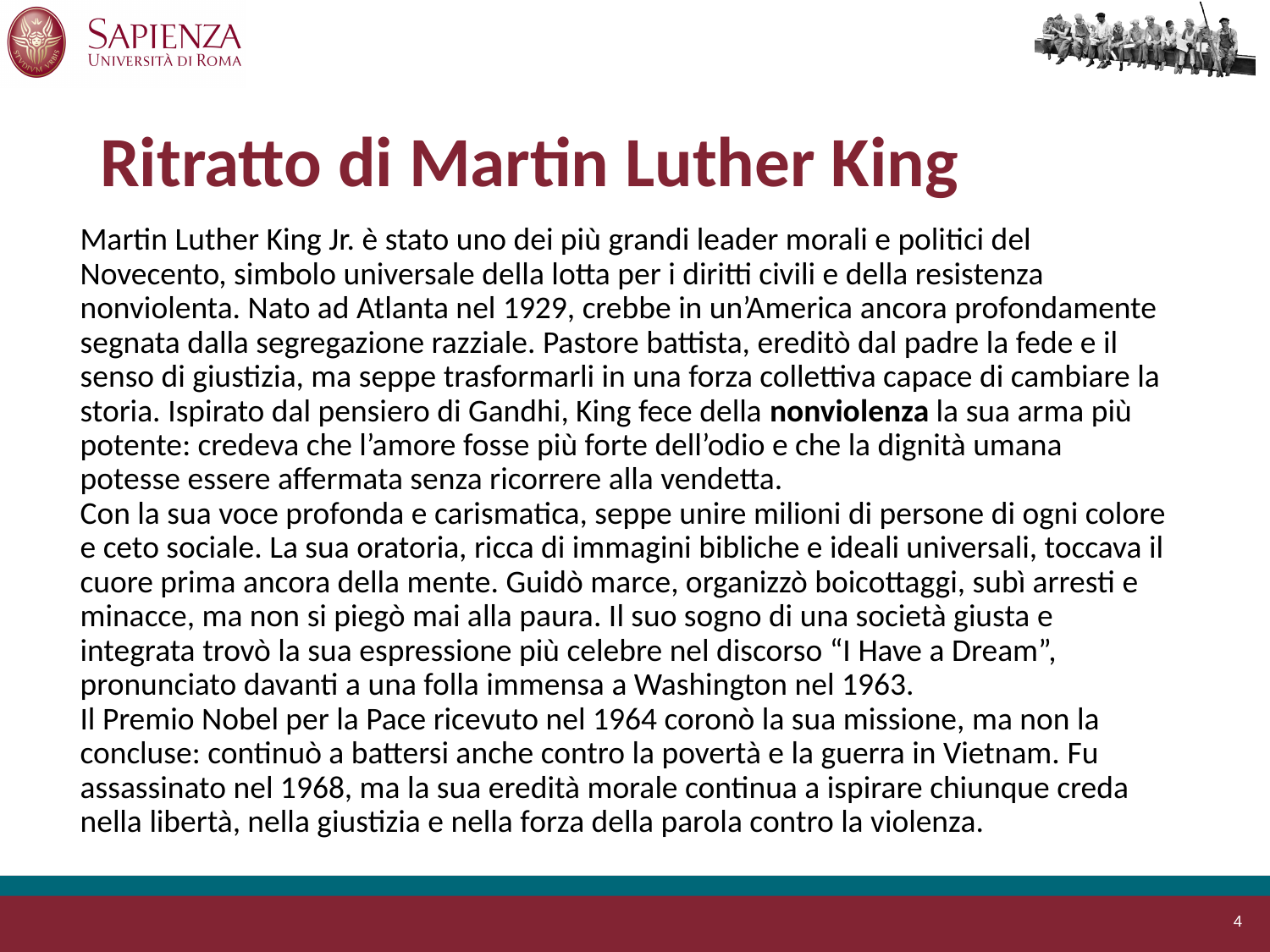

# Ritratto di Martin Luther King
Martin Luther King Jr. è stato uno dei più grandi leader morali e politici del Novecento, simbolo universale della lotta per i diritti civili e della resistenza nonviolenta. Nato ad Atlanta nel 1929, crebbe in un’America ancora profondamente segnata dalla segregazione razziale. Pastore battista, ereditò dal padre la fede e il senso di giustizia, ma seppe trasformarli in una forza collettiva capace di cambiare la storia. Ispirato dal pensiero di Gandhi, King fece della nonviolenza la sua arma più potente: credeva che l’amore fosse più forte dell’odio e che la dignità umana potesse essere affermata senza ricorrere alla vendetta.
Con la sua voce profonda e carismatica, seppe unire milioni di persone di ogni colore e ceto sociale. La sua oratoria, ricca di immagini bibliche e ideali universali, toccava il cuore prima ancora della mente. Guidò marce, organizzò boicottaggi, subì arresti e minacce, ma non si piegò mai alla paura. Il suo sogno di una società giusta e integrata trovò la sua espressione più celebre nel discorso “I Have a Dream”, pronunciato davanti a una folla immensa a Washington nel 1963.
Il Premio Nobel per la Pace ricevuto nel 1964 coronò la sua missione, ma non la concluse: continuò a battersi anche contro la povertà e la guerra in Vietnam. Fu assassinato nel 1968, ma la sua eredità morale continua a ispirare chiunque creda nella libertà, nella giustizia e nella forza della parola contro la violenza.
4